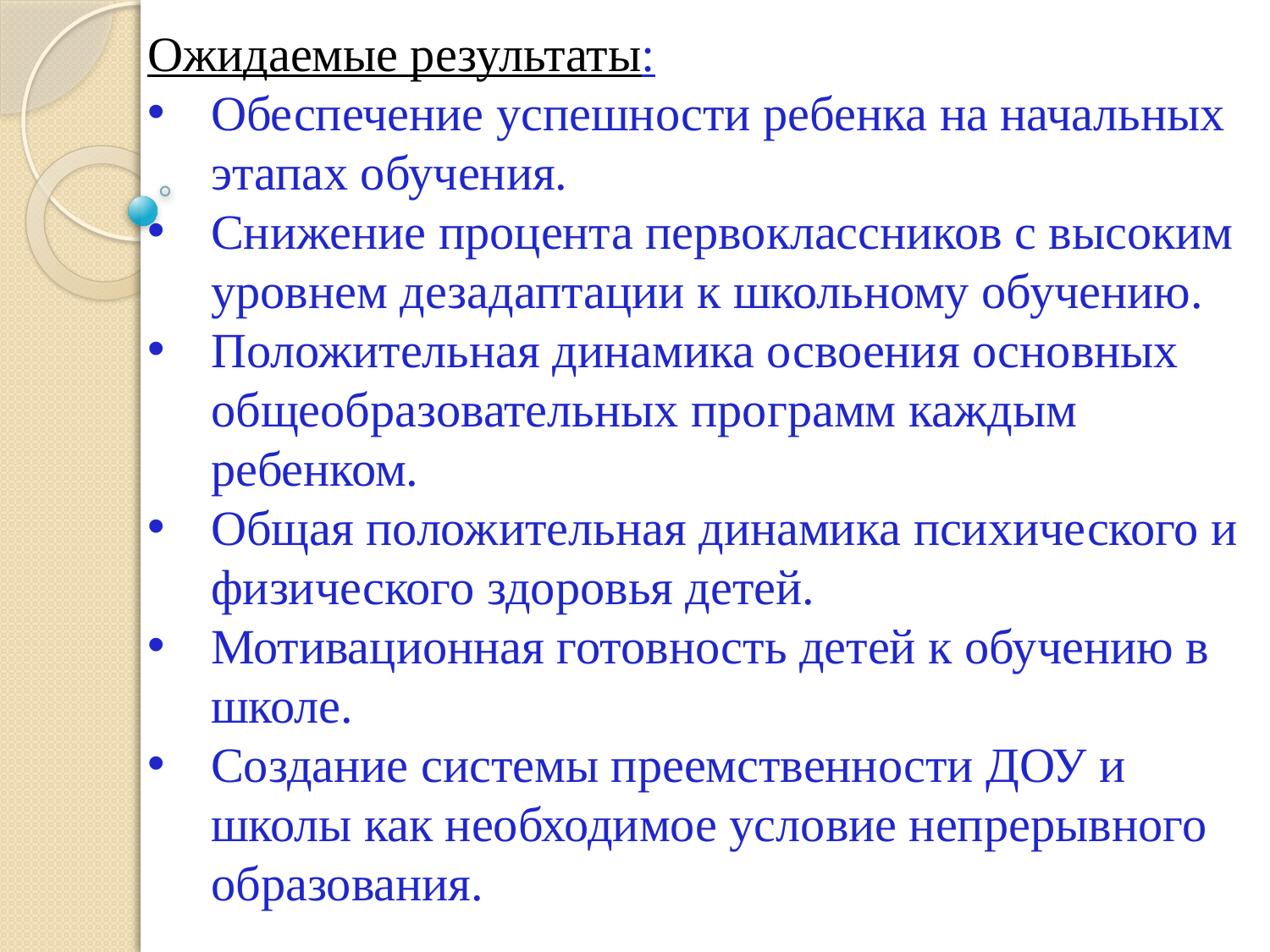

Ожидаемые результаты:
Обеспечение успешности ребенка на начальных этапах обучения.
Снижение процента первоклассников с высоким уровнем дезадаптации к школьному обучению.
Положительная динамика освоения основных общеобразовательных программ каждым ребенком.
Общая положительная динамика психического и физического здоровья детей.
Мотивационная готовность детей к обучению в школе.
Создание системы преемственности ДОУ и школы как необходимое условие непрерывного образования.